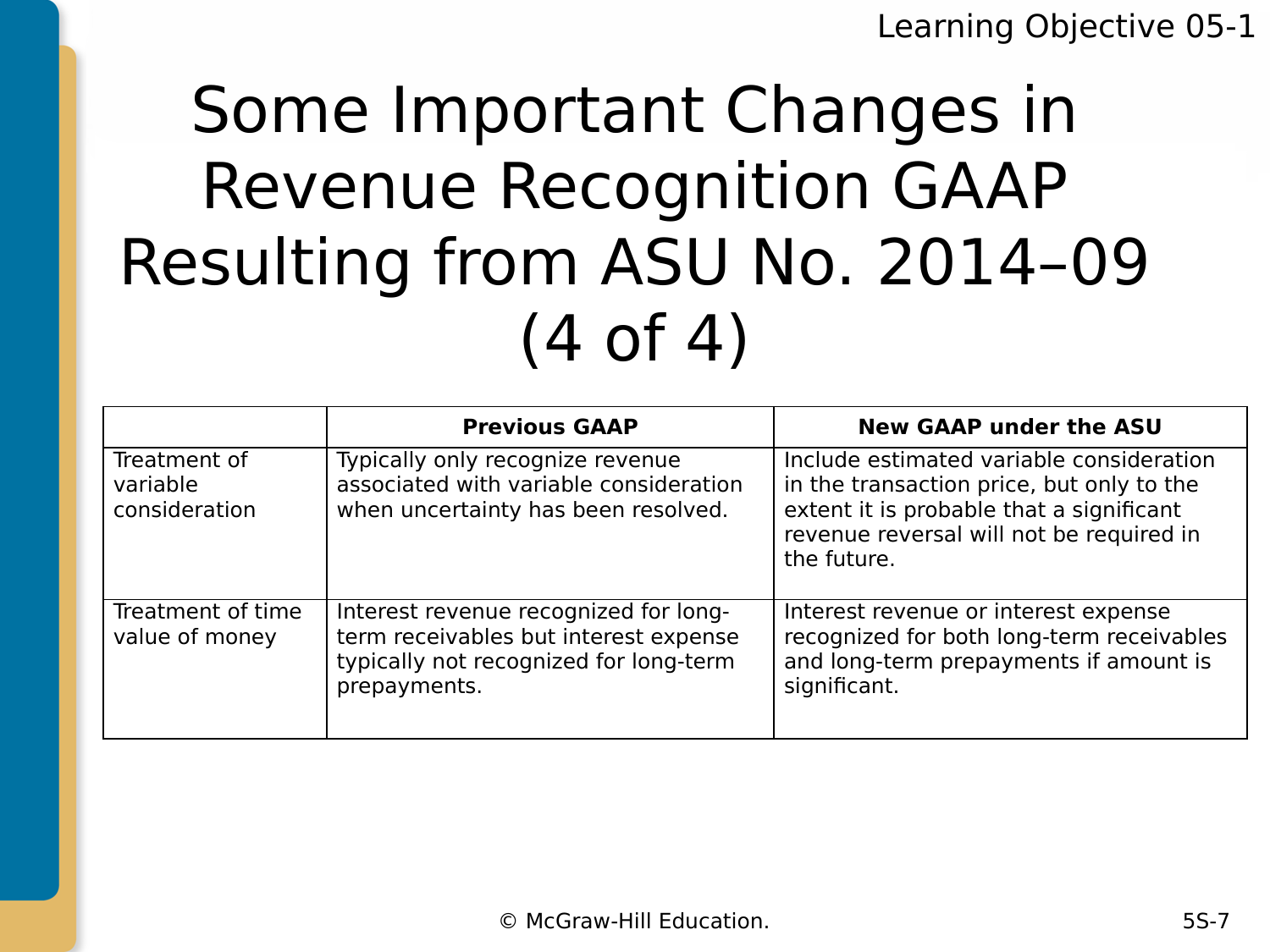

Learning Objective 05-1
# Some Important Changes in Revenue Recognition GAAP Resulting from ASU No. 2014–09 (4 of 4)
|  | Previous GAAP | New GAAP under the ASU |
| --- | --- | --- |
| Treatment of variable consideration | Typically only recognize revenue associated with variable consideration when uncertainty has been resolved. | Include estimated variable consideration in the transaction price, but only to the extent it is probable that a significant revenue reversal will not be required in the future. |
| Treatment of time value of money | Interest revenue recognized for long-term receivables but interest expense typically not recognized for long-term prepayments. | Interest revenue or interest expense recognized for both long-term receivables and long-term prepayments if amount is significant. |